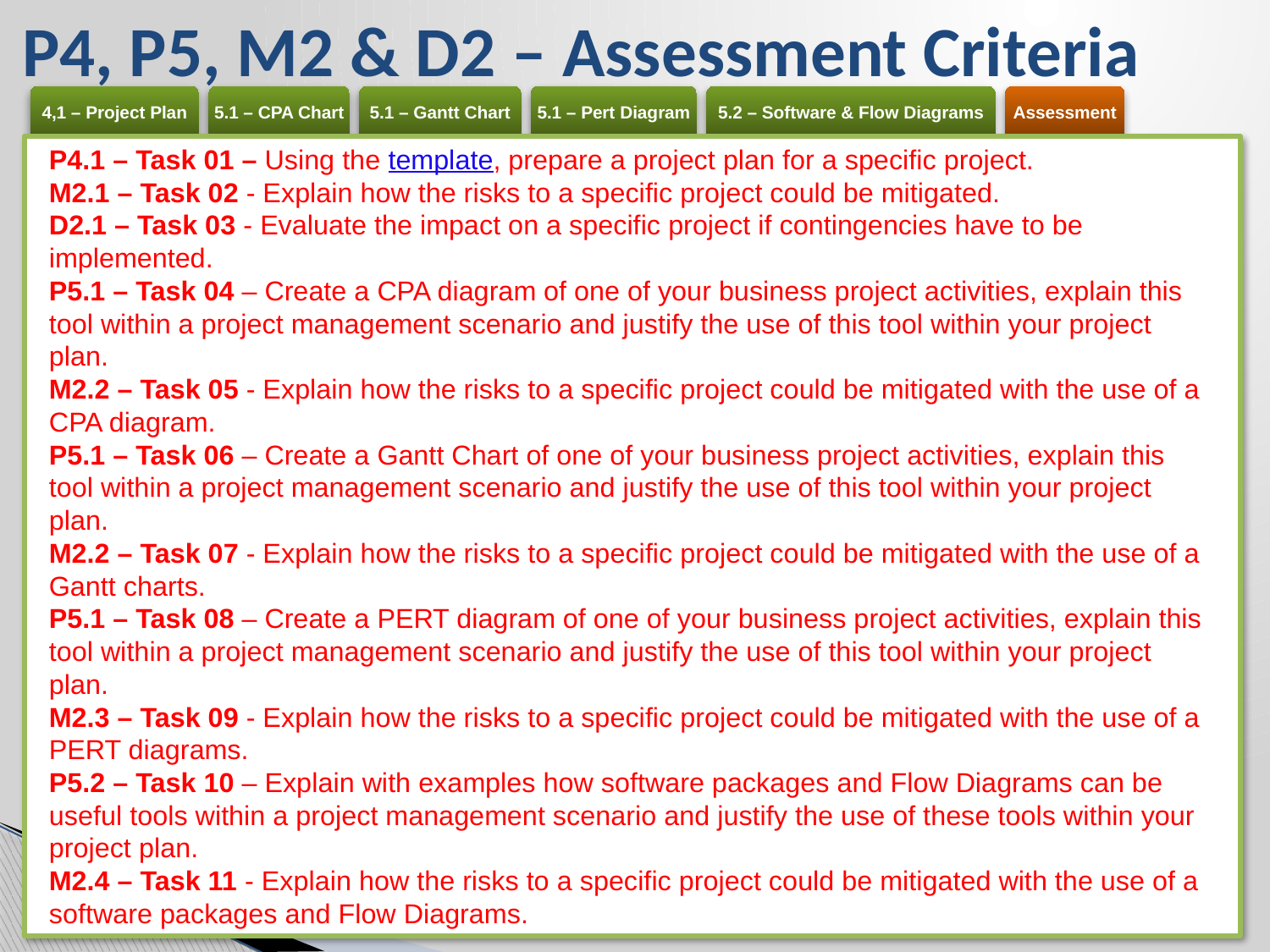

# P4, P5, M2 & D2 – Assessment Criteria
P4.1 – Task 01 – Using the template, prepare a project plan for a specific project.
M2.1 – Task 02 - Explain how the risks to a specific project could be mitigated.
D2.1 – Task 03 - Evaluate the impact on a specific project if contingencies have to be implemented.
P5.1 – Task 04 – Create a CPA diagram of one of your business project activities, explain this tool within a project management scenario and justify the use of this tool within your project plan.
M2.2 – Task 05 - Explain how the risks to a specific project could be mitigated with the use of a CPA diagram.
P5.1 – Task 06 – Create a Gantt Chart of one of your business project activities, explain this tool within a project management scenario and justify the use of this tool within your project plan.
M2.2 – Task 07 - Explain how the risks to a specific project could be mitigated with the use of a Gantt charts.
P5.1 – Task 08 – Create a PERT diagram of one of your business project activities, explain this tool within a project management scenario and justify the use of this tool within your project plan.
M2.3 – Task 09 - Explain how the risks to a specific project could be mitigated with the use of a PERT diagrams.
P5.2 – Task 10 – Explain with examples how software packages and Flow Diagrams can be useful tools within a project management scenario and justify the use of these tools within your project plan.
M2.4 – Task 11 - Explain how the risks to a specific project could be mitigated with the use of a software packages and Flow Diagrams.